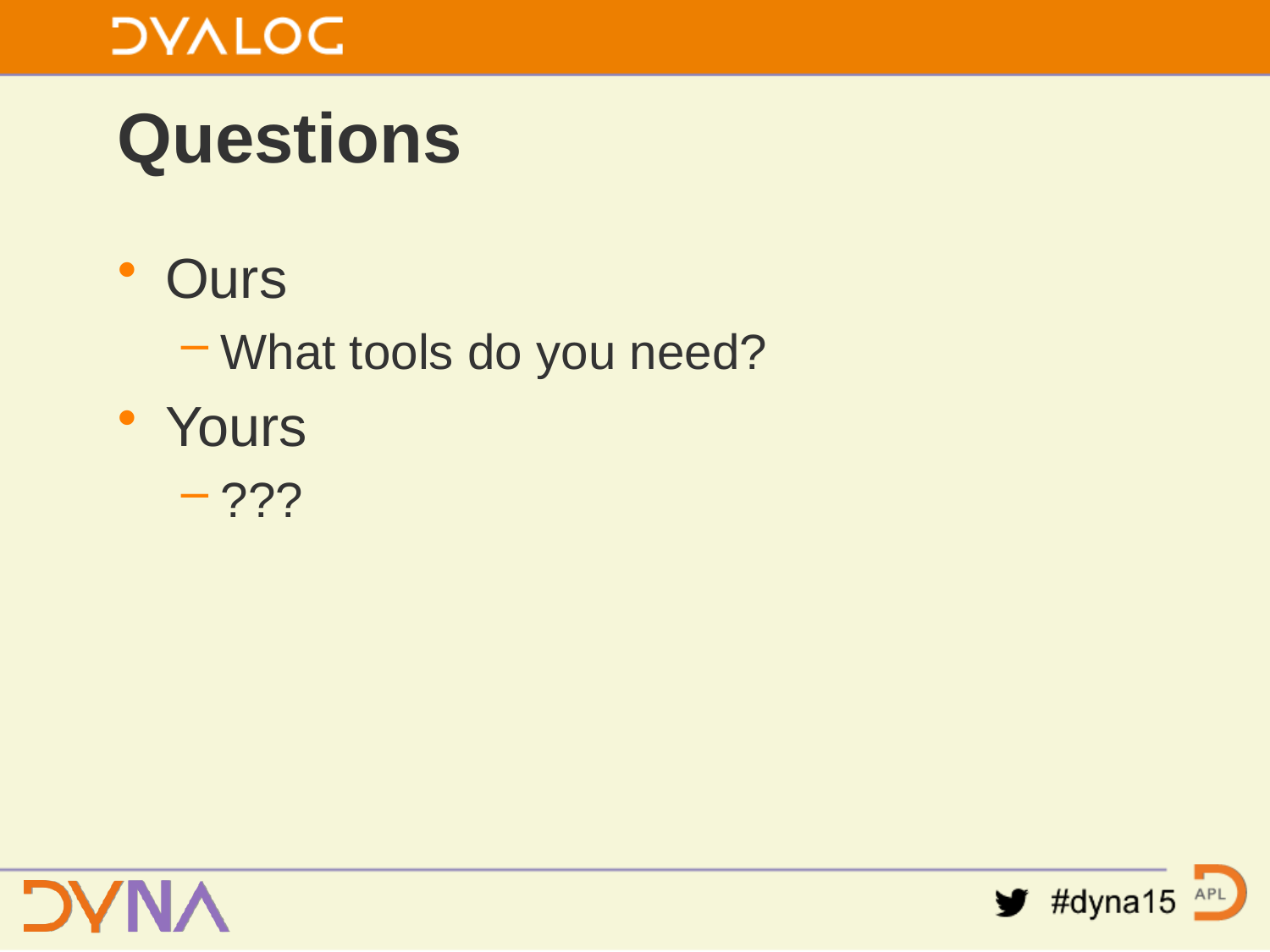

# Questions
Ours
What tools do you need?
Yours
???